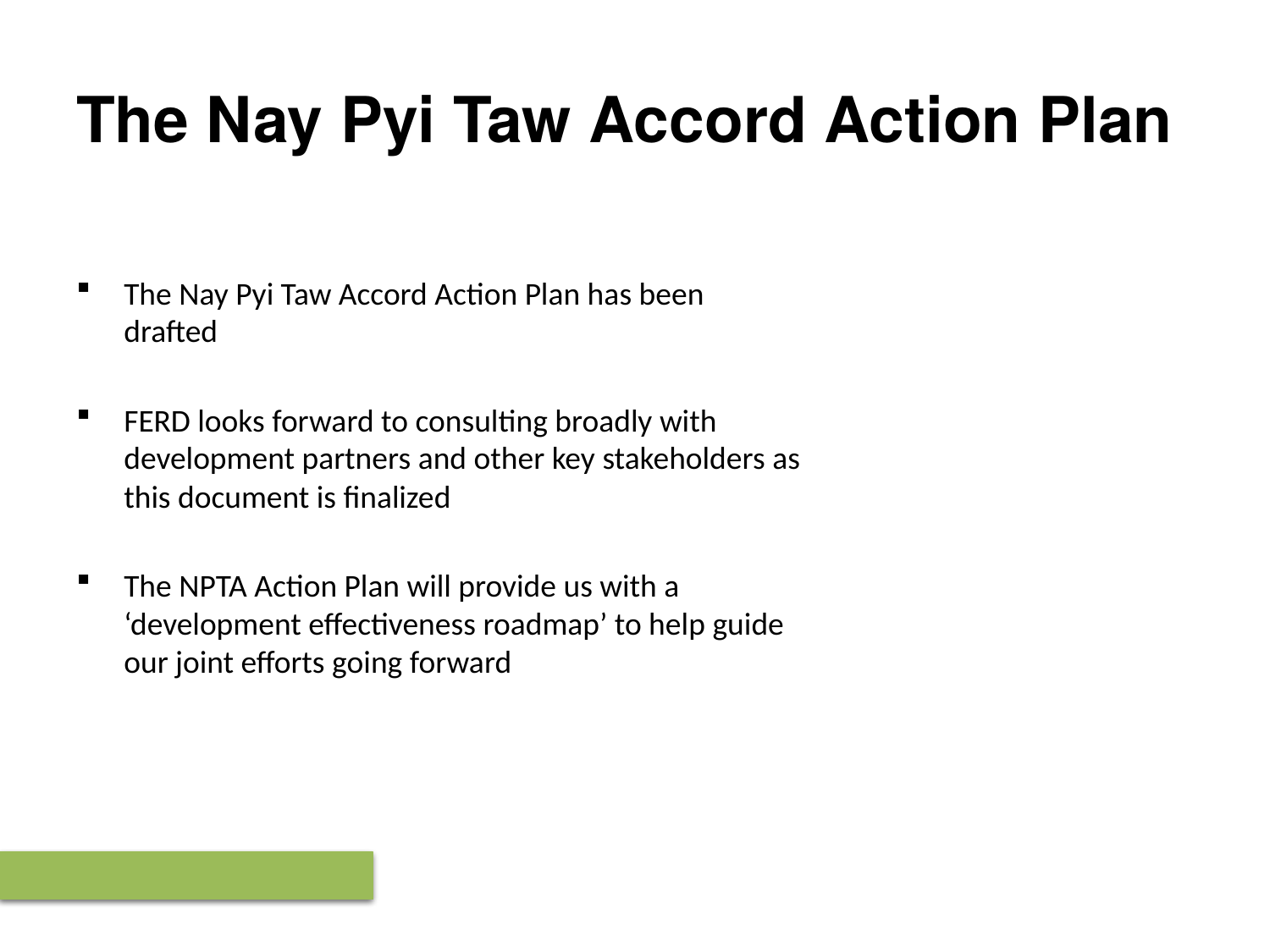

# The Nay Pyi Taw Accord Action Plan

The Nay Pyi Taw Accord Action Plan has been drafted

FERD looks forward to consulting broadly with development partners and other key stakeholders as this document is finalized

The NPTA Action Plan will provide us with a ‘development effectiveness roadmap’ to help guide our joint efforts going forward